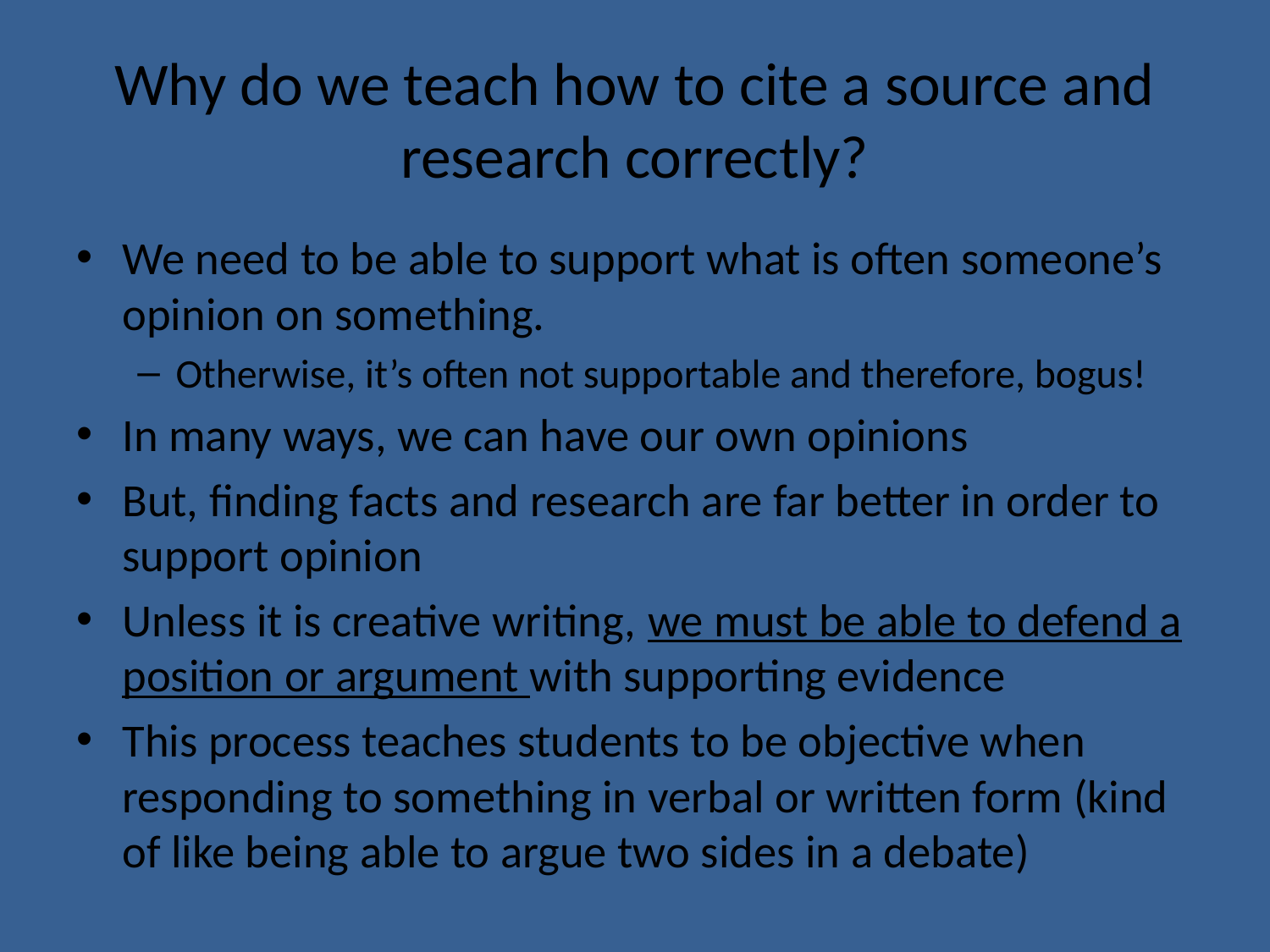

# Why do we teach how to cite a source and research correctly?
We need to be able to support what is often someone’s opinion on something.
Otherwise, it’s often not supportable and therefore, bogus!
In many ways, we can have our own opinions
But, finding facts and research are far better in order to support opinion
Unless it is creative writing, we must be able to defend a position or argument with supporting evidence
This process teaches students to be objective when responding to something in verbal or written form (kind of like being able to argue two sides in a debate)